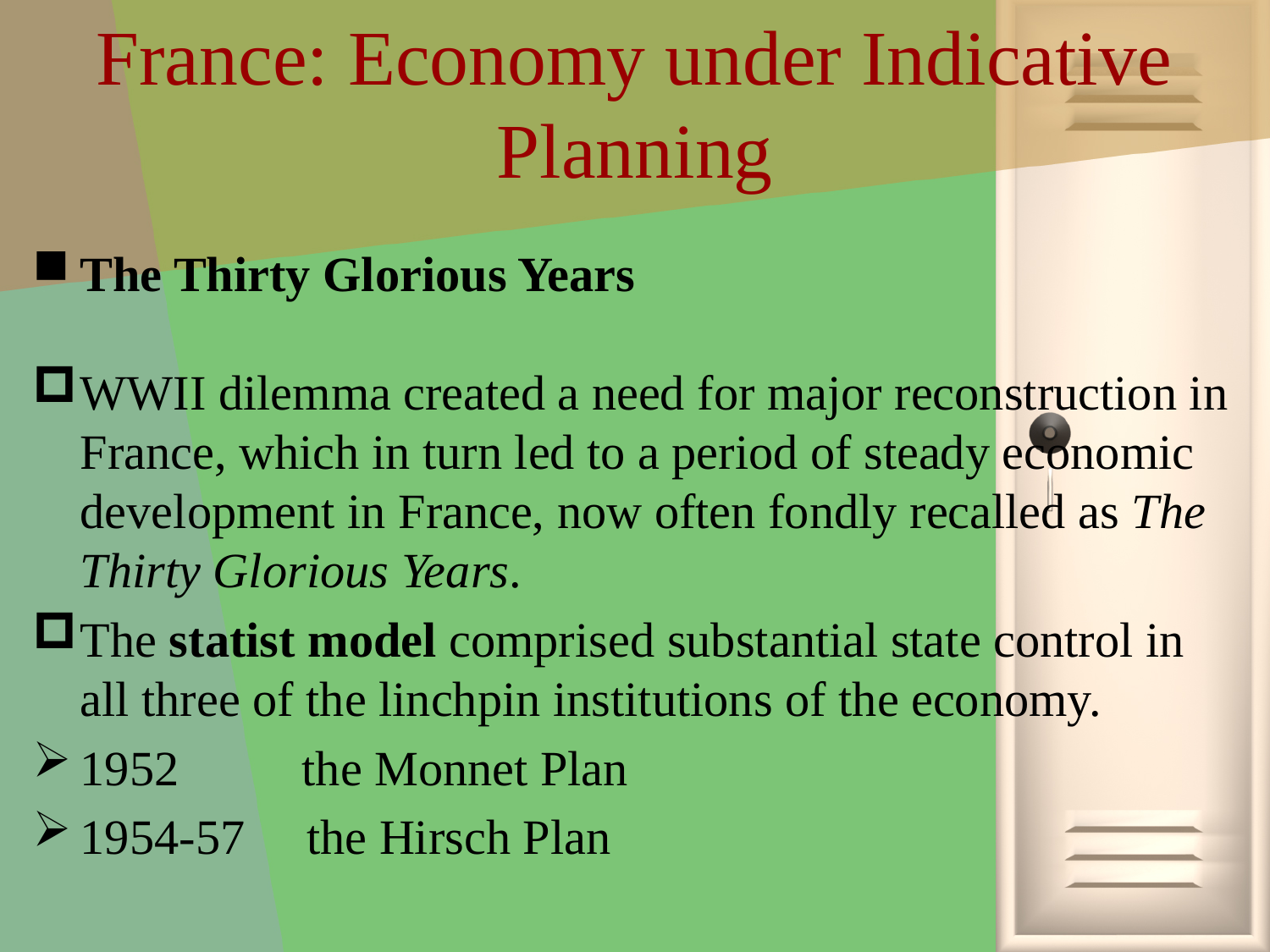

# France: Economy under Indicative Planning
The Thirty Glorious Years

WWII dilemma created a need for major reconstruction in France, which in turn led to a period of steady economic development in France, now often fondly recalled as The Thirty Glorious Years.
The statist model comprised substantial state control in all three of the linchpin institutions of the economy.
1952          the Monnet Plan
1954-57     the Hirsch Plan